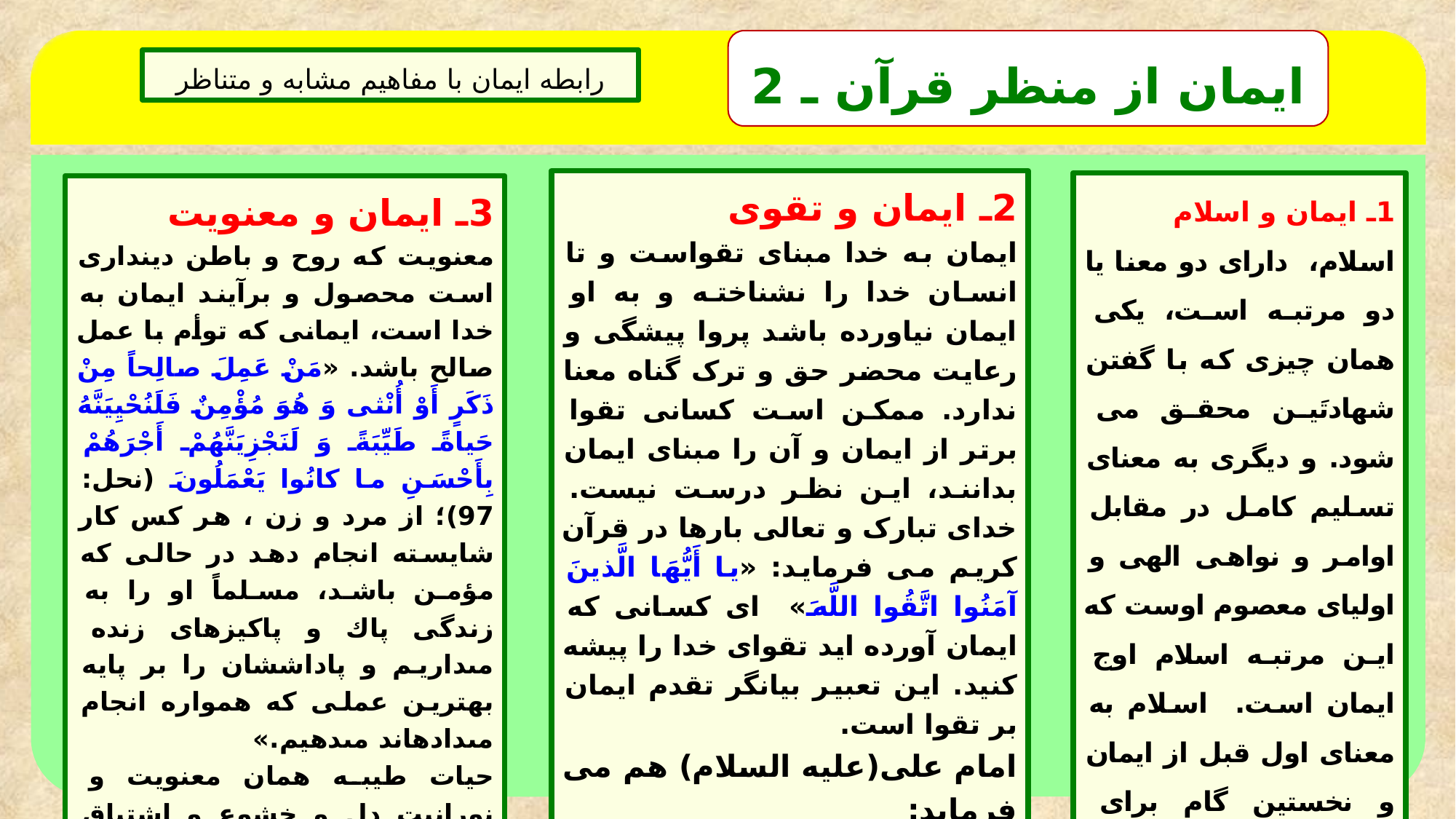

ایمان از منظر قرآن ـ 2
رابطه ایمان با مفاهیم مشابه و متناظر

2ـ ایمان و تقوی
ایمان به خدا مبنای تقواست و تا انسان خدا را نشناخته و به او ایمان نیاورده باشد پروا پیشگی و رعایت محضر حق و ترک گناه معنا ندارد. ممکن است کسانی تقوا برتر از ایمان و آن را مبنای ایمان بدانند، این نظر درست نیست. خدای تبارک و تعالی بارها در قرآن کریم می فرماید: «يا أَيُّهَا الَّذينَ آمَنُوا اتَّقُوا اللَّهَ‏»  ای کسانی که ایمان آورده اید تقوای خدا را پیشه کنید. این تعبیر بیانگر تقدم ایمان بر تقوا است.
امام علی(علیه السلام) هم می فرماید:
 الْإِيمَانُ شَجَرَةٌ أَصْلُهَا الْيَقِينُ‏ وَ فَرْعُهَا التُّقَى.  ایمان [چون] درختی است که اصل آن یقین و شاخه و فرع آن تقوا است.
1ـ ایمان و اسلام
اسلام،  دارای دو معنا یا دو مرتبه است، یکی همان چیزی که با گفتن شهادتَین محقق می شود. و دیگری به معنای تسلیم کامل در مقابل اوامر و نواهی الهی و اولیای معصوم اوست که این مرتبه اسلام اوج ایمان است.  اسلام به معنای اول قبل از ایمان و نخستین گام برای ورود به دینداری است و اسلام به معنا و مرتبه دوم، برتر و بعد از ایمان است.
3ـ ایمان و معنویت
معنویت که روح و باطن دینداری است محصول و برآیند ایمان به خدا است، ایمانی که توأم با عمل صالح باشد. «مَنْ‏ عَمِلَ‏ صالِحاً مِنْ ذَكَرٍ أَوْ أُنْثى‏ وَ هُوَ مُؤْمِنٌ فَلَنُحْيِيَنَّهُ حَياةً طَيِّبَةً وَ لَنَجْزِيَنَّهُمْ أَجْرَهُمْ بِأَحْسَنِ ما كانُوا يَعْمَلُونَ (نحل: 97)؛ از مرد و زن ، هر كس كار شايسته انجام دهد در حالى كه مؤمن باشد، مسلماً او را به زندگى پاك و پاكيزه‏اى زنده مى‏داريم و پاداششان را بر پايه بهترين عملى كه همواره انجام مى‏داده‏اند مى‏دهيم.»
حیات طیبه همان معنویت و نورانیت دل و خشوع و اشتیاق قلبی به حق تعالی و احساس حضور اوست که برآمده از ایمان و عمل صالح می باشد.